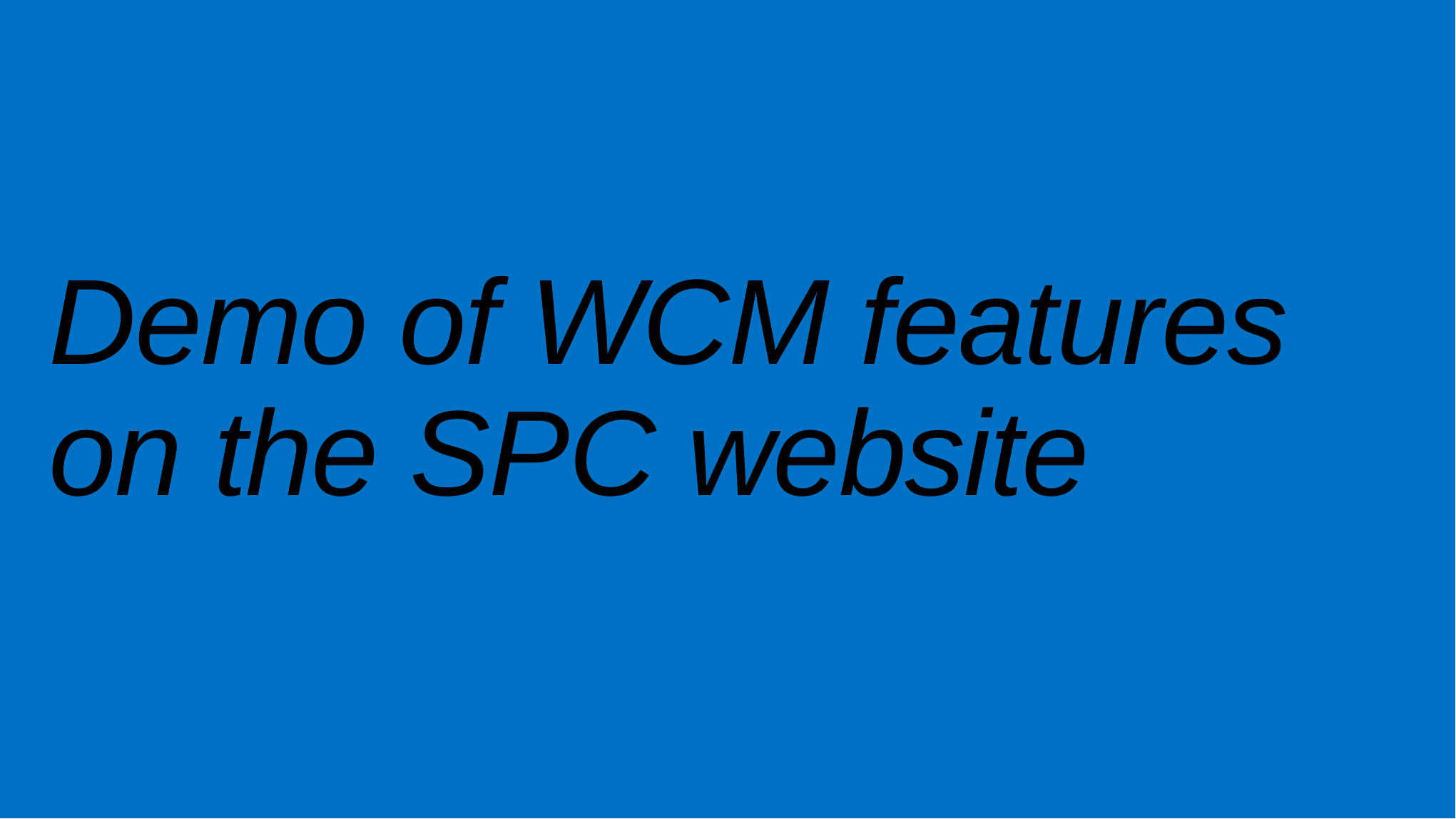

# Demo of WCM features on the SPC website